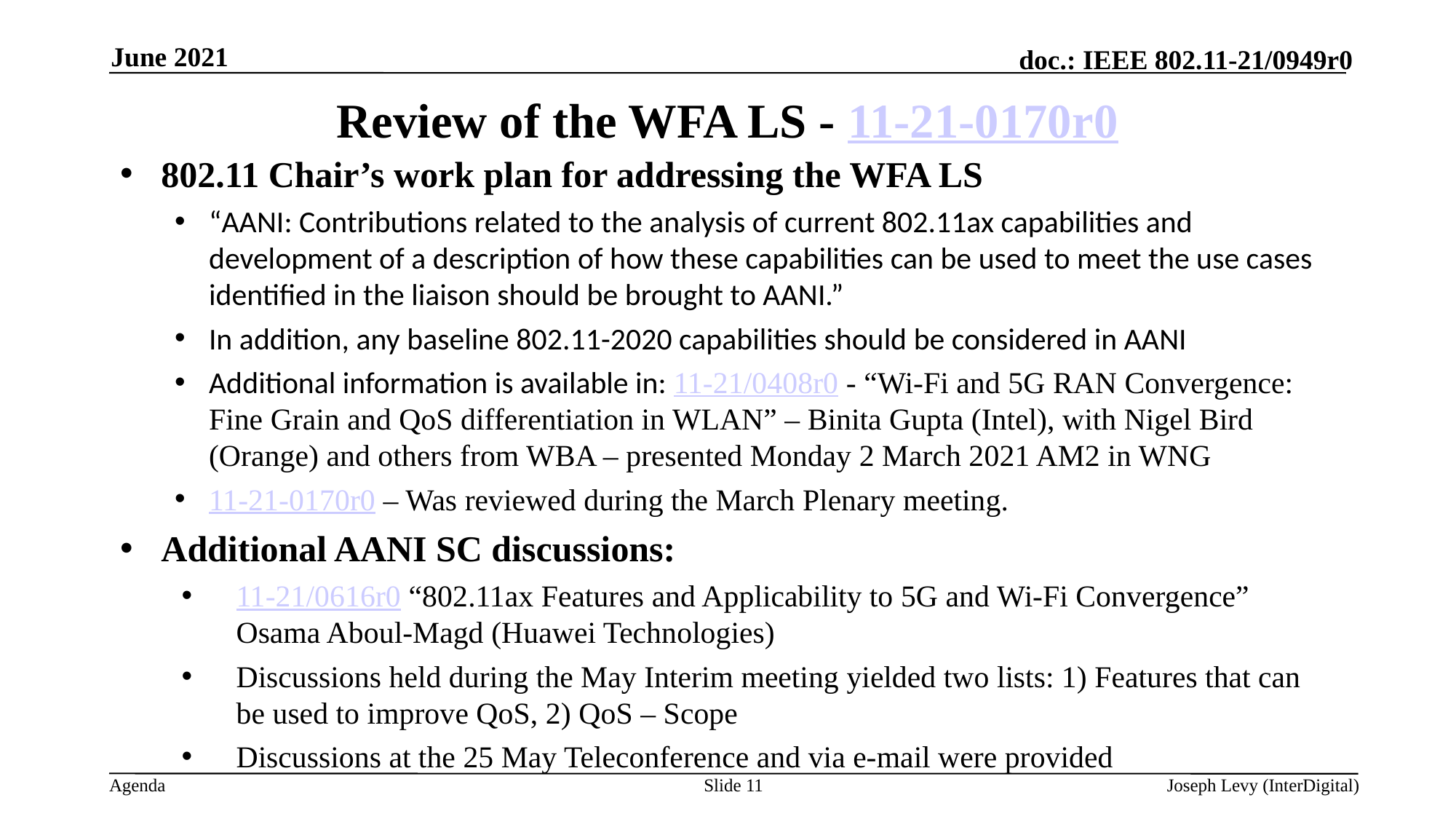

June 2021
# Review of the WFA LS - 11-21-0170r0
802.11 Chair’s work plan for addressing the WFA LS
“AANI: Contributions related to the analysis of current 802.11ax capabilities and development of a description of how these capabilities can be used to meet the use cases identified in the liaison should be brought to AANI.”
In addition, any baseline 802.11-2020 capabilities should be considered in AANI
Additional information is available in: 11-21/0408r0 - “Wi-Fi and 5G RAN Convergence: Fine Grain and QoS differentiation in WLAN” – Binita Gupta (Intel), with Nigel Bird (Orange) and others from WBA – presented Monday 2 March 2021 AM2 in WNG
11-21-0170r0 – Was reviewed during the March Plenary meeting.
Additional AANI SC discussions:
11-21/0616r0 “802.11ax Features and Applicability to 5G and Wi-Fi Convergence” Osama Aboul-Magd (Huawei Technologies)
Discussions held during the May Interim meeting yielded two lists: 1) Features that can be used to improve QoS, 2) QoS – Scope
Discussions at the 25 May Teleconference and via e-mail were provided
Slide 11
Joseph Levy (InterDigital)